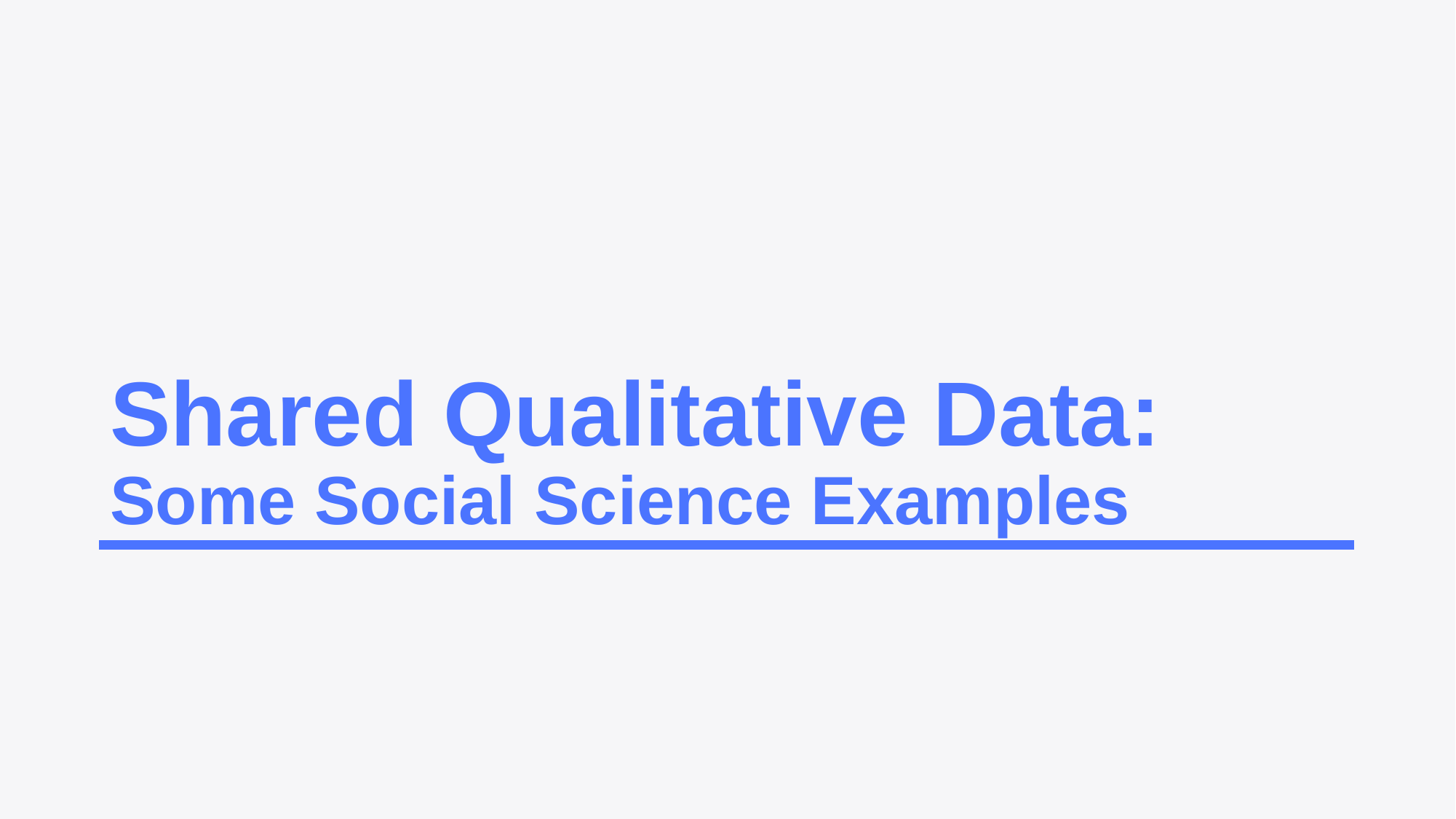

# Shared Qualitative Data: Some Social Science Examples